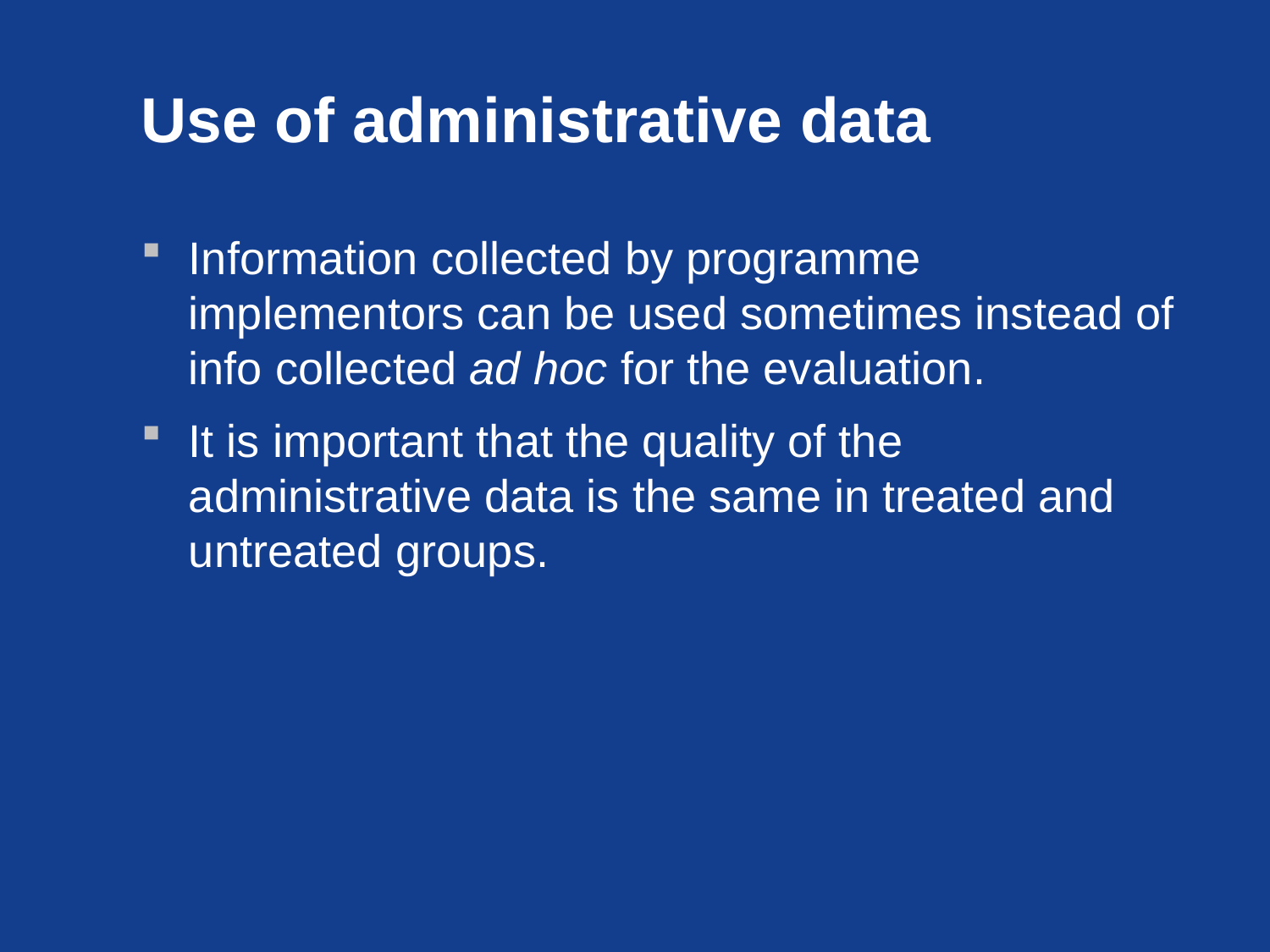

# Use of administrative data
Information collected by programme implementors can be used sometimes instead of info collected ad hoc for the evaluation.
It is important that the quality of the administrative data is the same in treated and untreated groups.